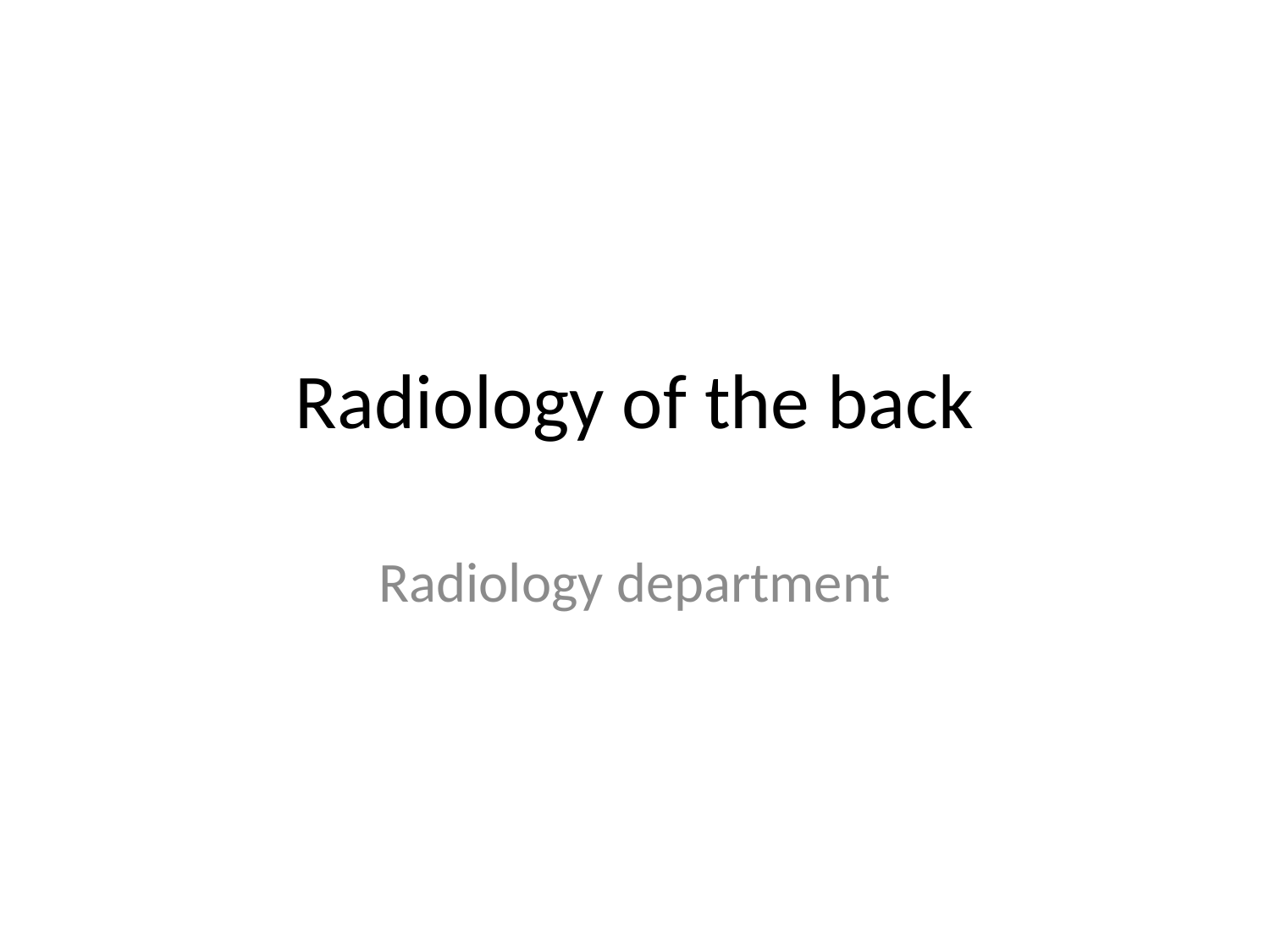

# Radiology of the back
Radiology department